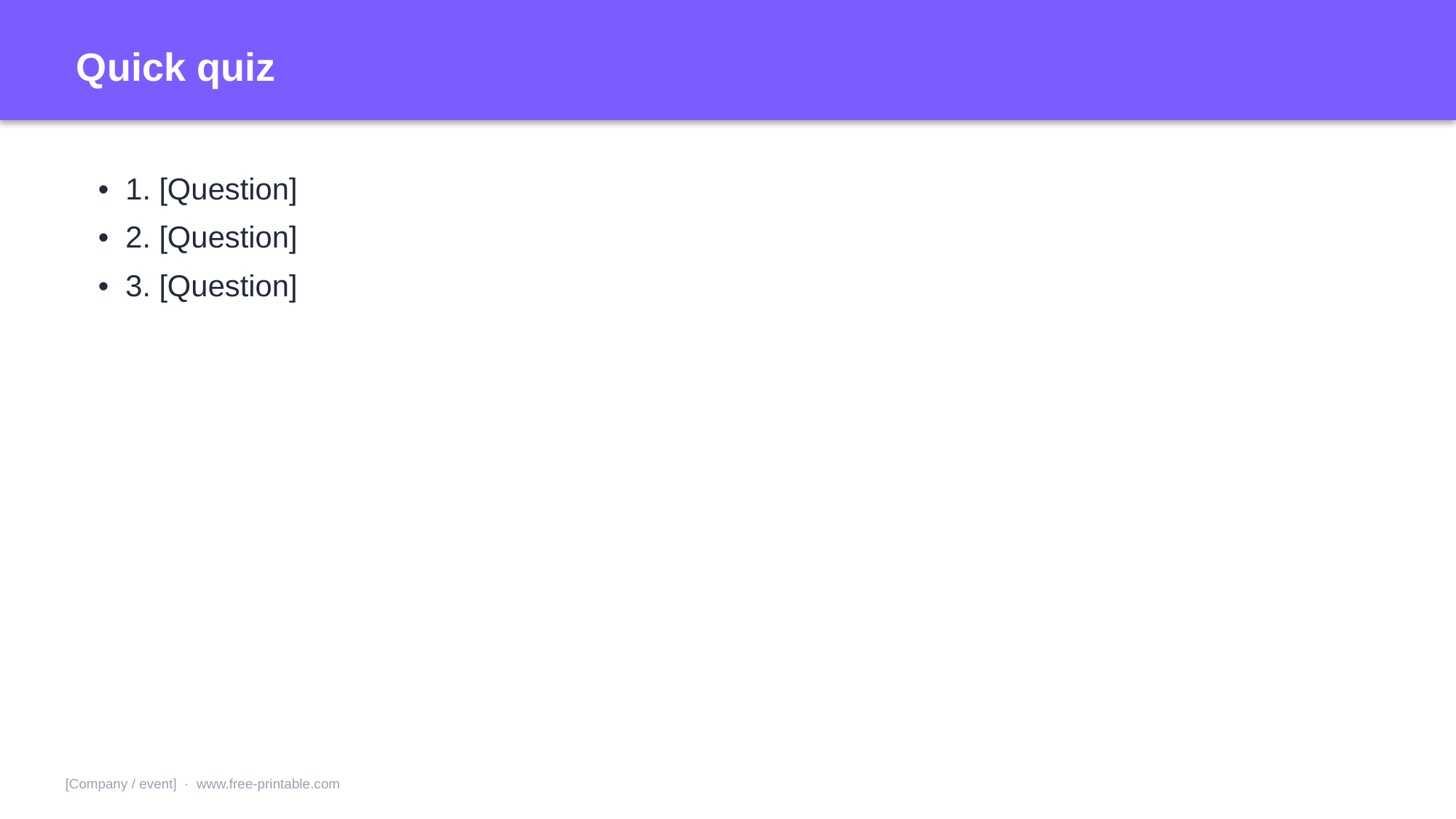

Quick quiz
•  1. [Question]
•  2. [Question]
•  3. [Question]
[Company / event]  ·  www.free-printable.com